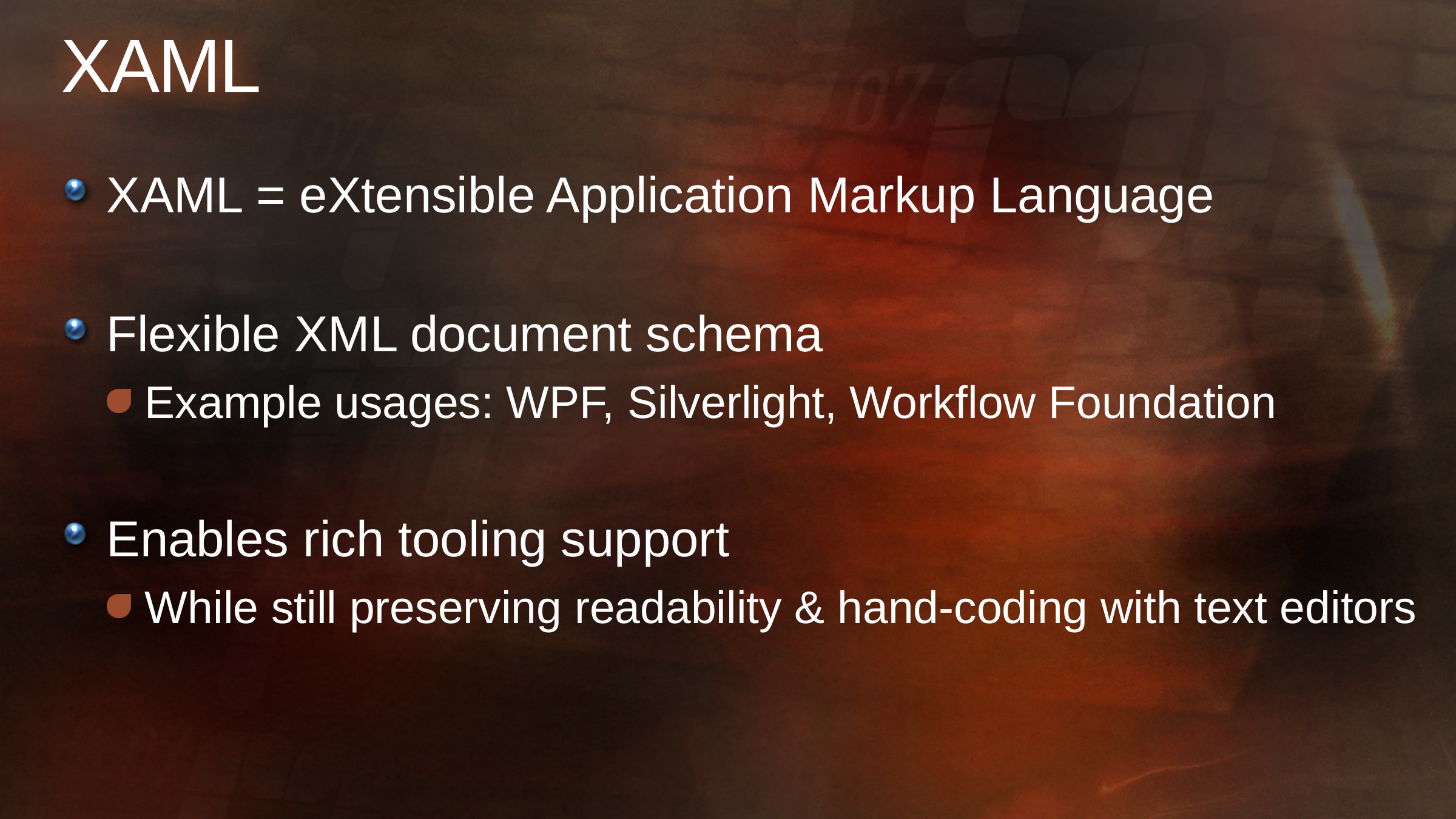

# XAML
XAML = eXtensible Application Markup Language

Flexible XML document schema
Example usages: WPF, Silverlight, Workflow Foundation

Enables rich tooling support
While still preserving readability & hand-coding with text editors